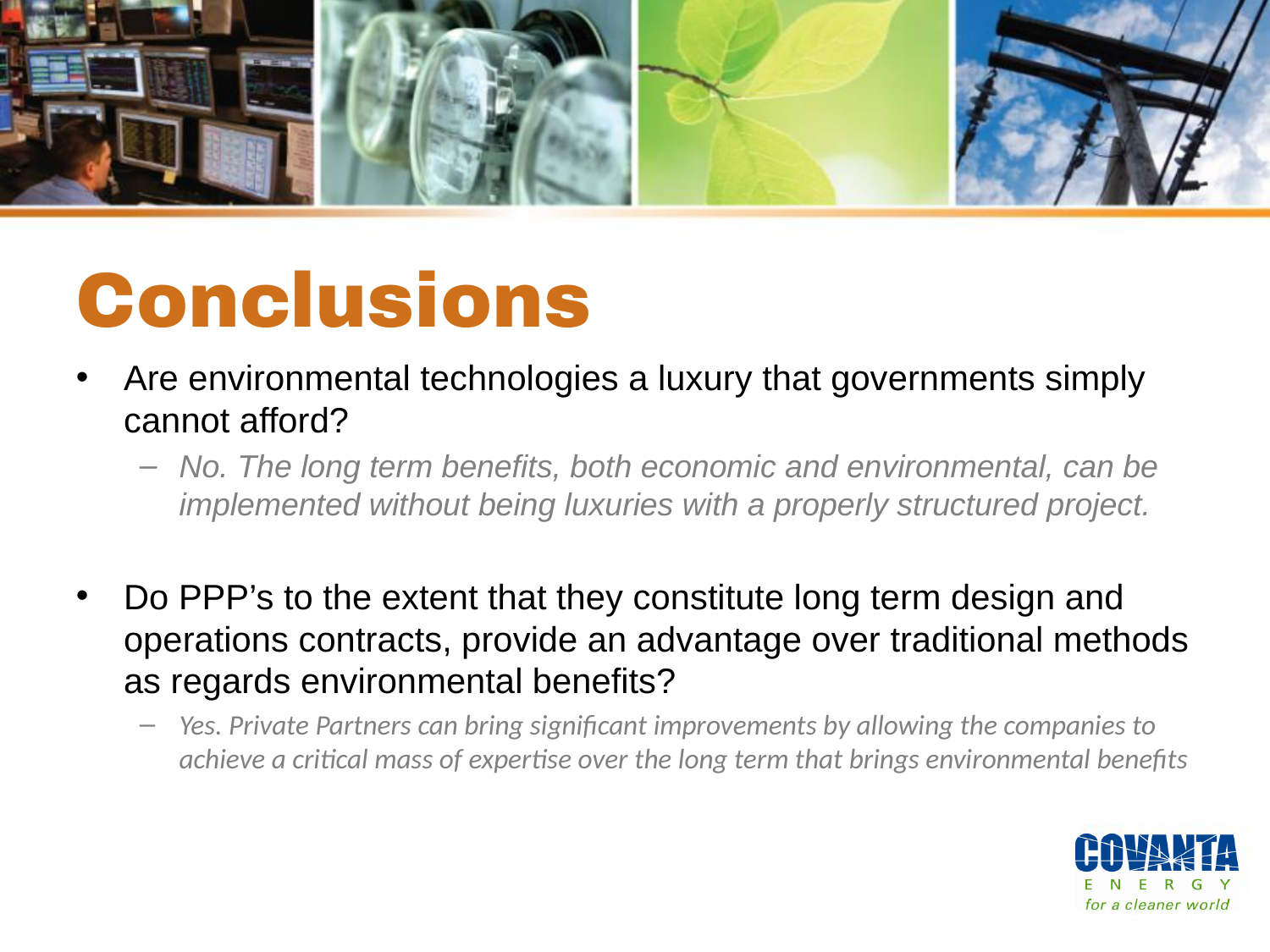

# Conclusions
Are environmental technologies a luxury that governments simply cannot afford?
No. The long term benefits, both economic and environmental, can be implemented without being luxuries with a properly structured project.

Do PPP’s to the extent that they constitute long term design and operations contracts, provide an advantage over traditional methods as regards environmental benefits?
Yes. Private Partners can bring significant improvements by allowing the companies to achieve a critical mass of expertise over the long term that brings environmental benefits